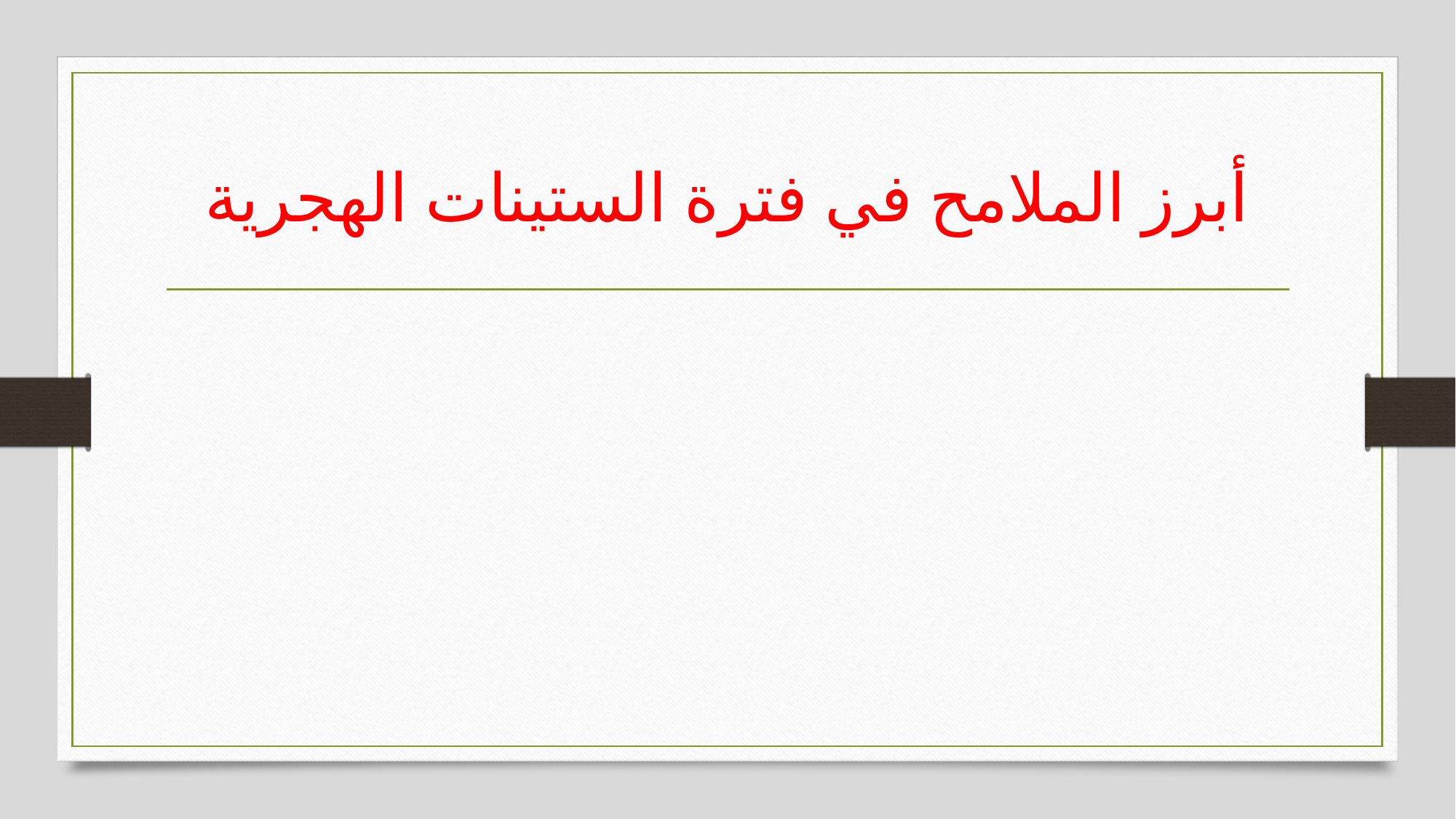

# أبرز الملامح في فترة الستينات الهجرية